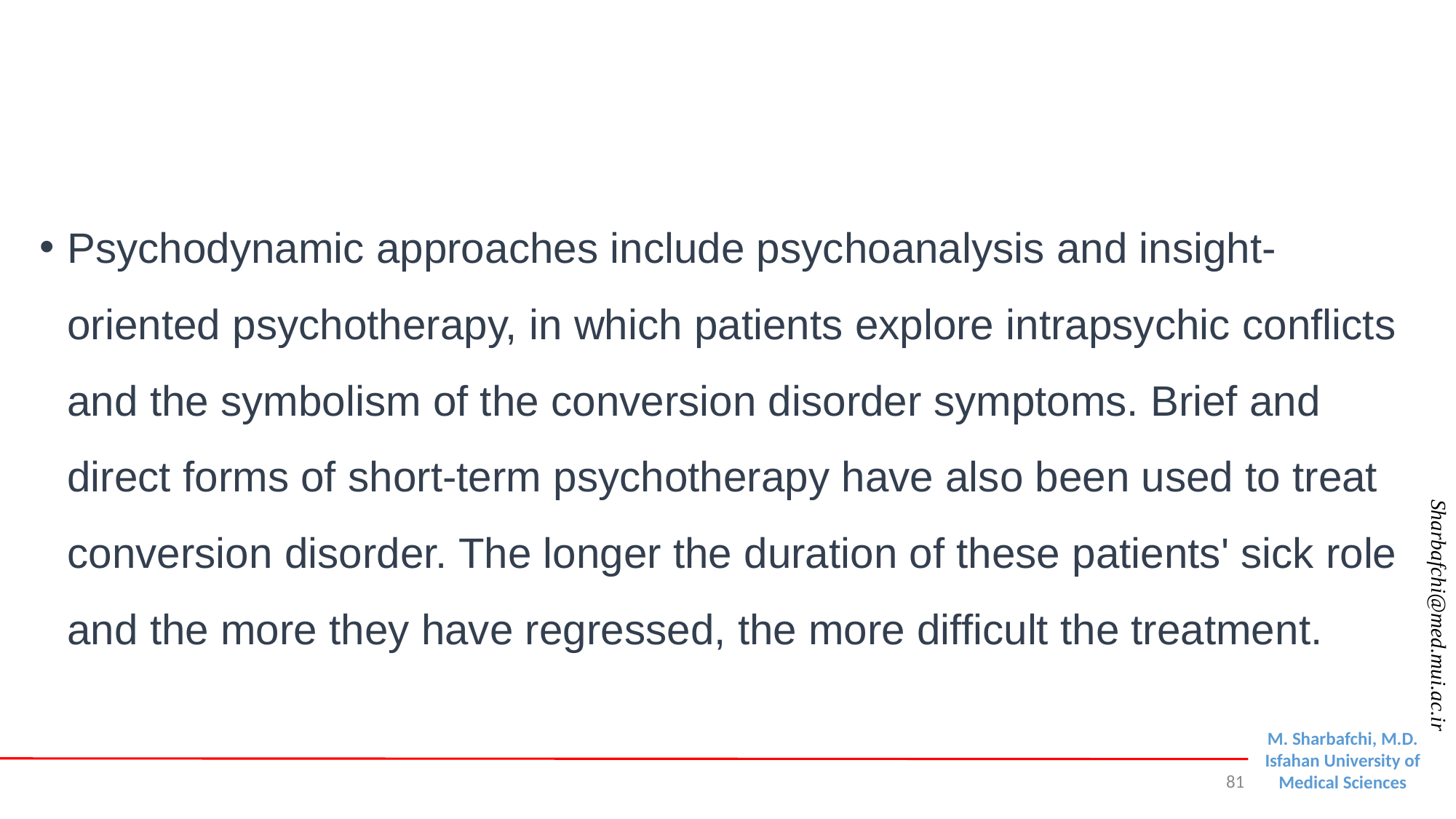

#
Psychodynamic approaches include psychoanalysis and insight-oriented psychotherapy, in which patients explore intrapsychic conflicts and the symbolism of the conversion disorder symptoms. Brief and direct forms of short-term psychotherapy have also been used to treat conversion disorder. The longer the duration of these patients' sick role and the more they have regressed, the more difficult the treatment.
81